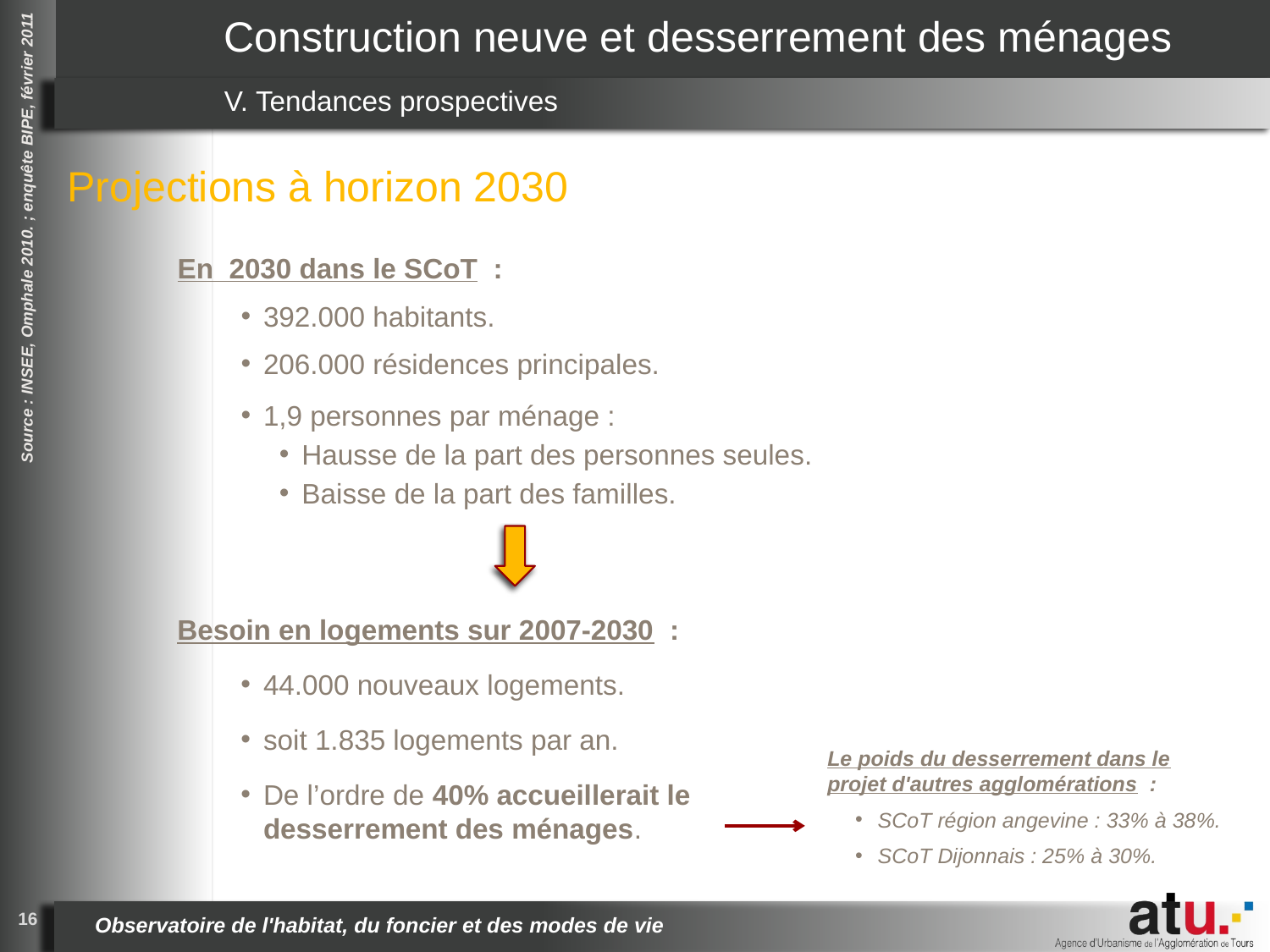

# Construction neuve et desserrement des ménages
V. Tendances prospectives
Projections à horizon 2030
En  2030 dans le SCoT  :
392.000 habitants.
206.000 résidences principales.
1,9 personnes par ménage :
Hausse de la part des personnes seules.
Baisse de la part des familles.
Source : INSEE, Omphale 2010. ; enquête BIPE, février 2011

Besoin en logements sur 2007-2030  :
44.000 nouveaux logements.
soit 1.835 logements par an.
De l’ordre de 40% accueillerait le desserrement des ménages.
Le poids du desserrement dans le projet d'autres agglomérations  :
SCoT région angevine : 33% à 38%.
SCoT Dijonnais : 25% à 30%.
16
Observatoire de l'habitat, du foncier et des modes de vie